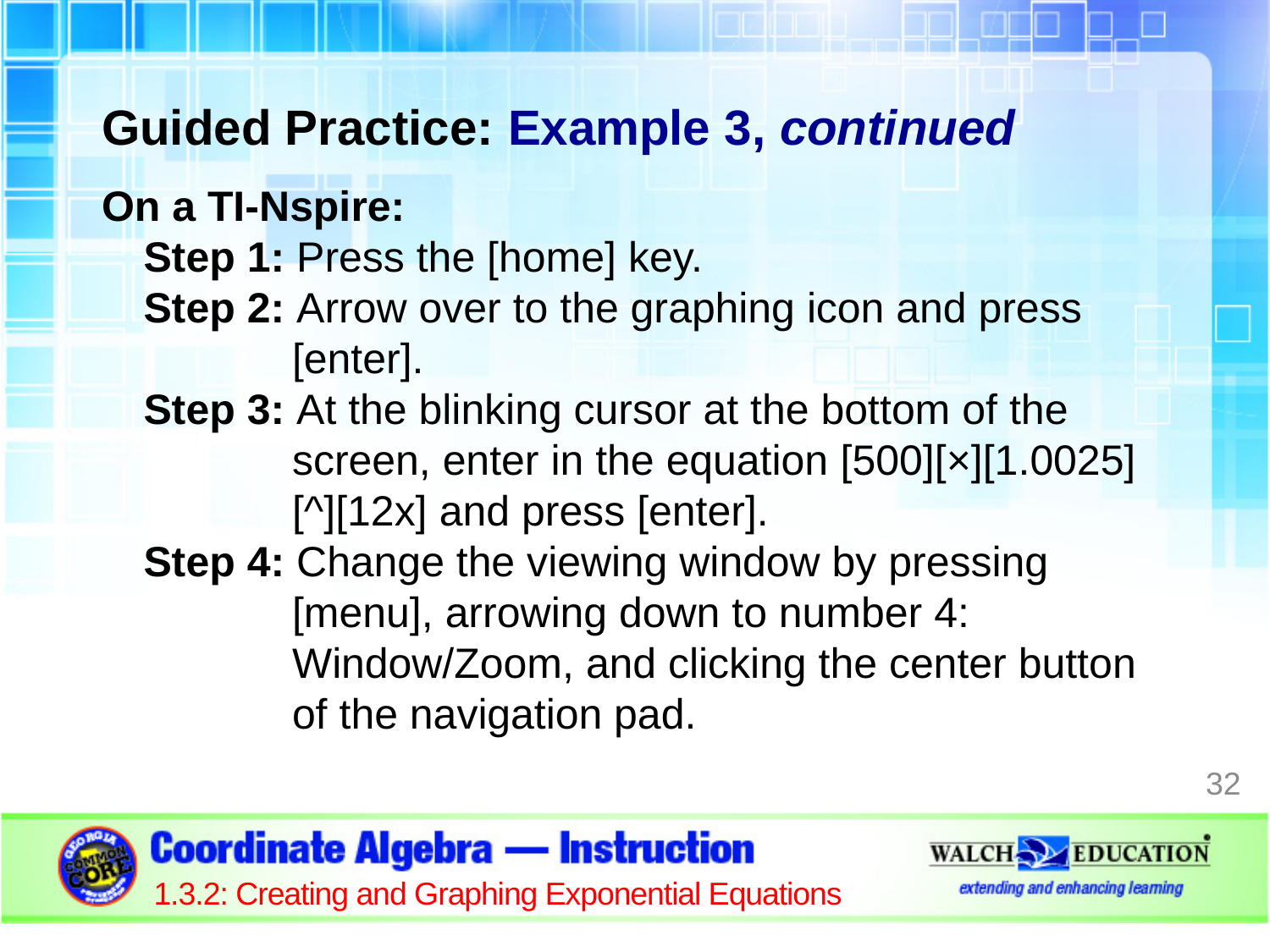

Guided Practice: Example 3, continued

On a TI-Nspire:
Step 1: Press the [home] key.
Step 2: Arrow over to the graphing icon and press [enter].
Step 3: At the blinking cursor at the bottom of the screen, enter in the equation [500][×][1.0025][^][12x] and press [enter].
Step 4: Change the viewing window by pressing [menu], arrowing down to number 4: Window/Zoom, and clicking the center button of the navigation pad.

32
1.3.2: Creating and Graphing Exponential Equations